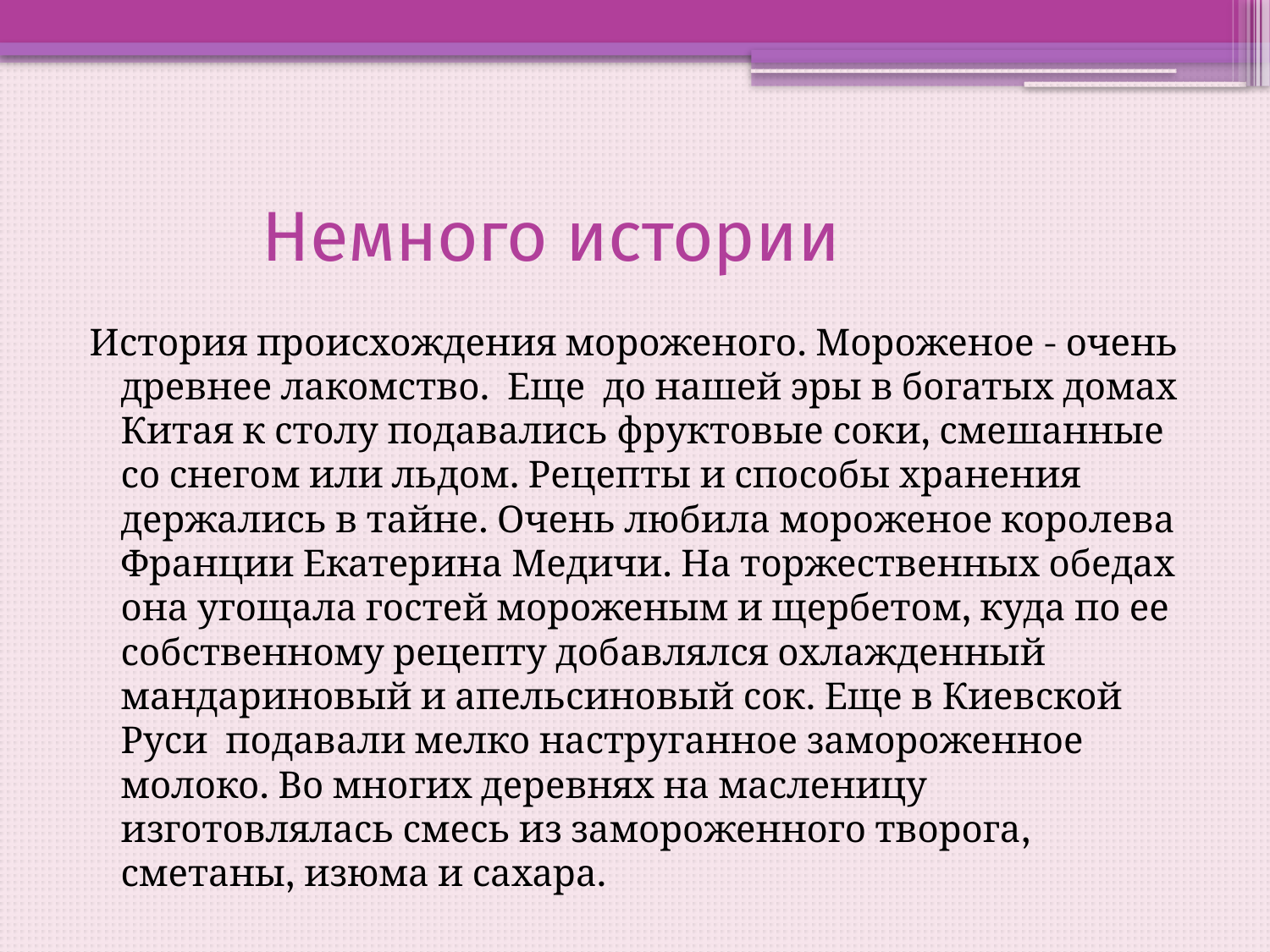

# Немного истории
История происхождения мороженого. Мороженое - очень древнее лакомство.  Еще  до нашей эры в богатых домах Китая к столу подавались фруктовые соки, смешанные со снегом или льдом. Рецепты и способы хранения держались в тайне. Очень любила мороженое королева Франции Екатерина Медичи. На торжественных обедах она угощала гостей мороженым и щербетом, куда по ее собственному рецепту добавлялся охлажденный мандариновый и апельсиновый сок. Еще в Киевской Руси  подавали мелко наструганное замороженное молоко. Во многих деревнях на масленицу изготовлялась смесь из замороженного творога, сметаны, изюма и сахара.